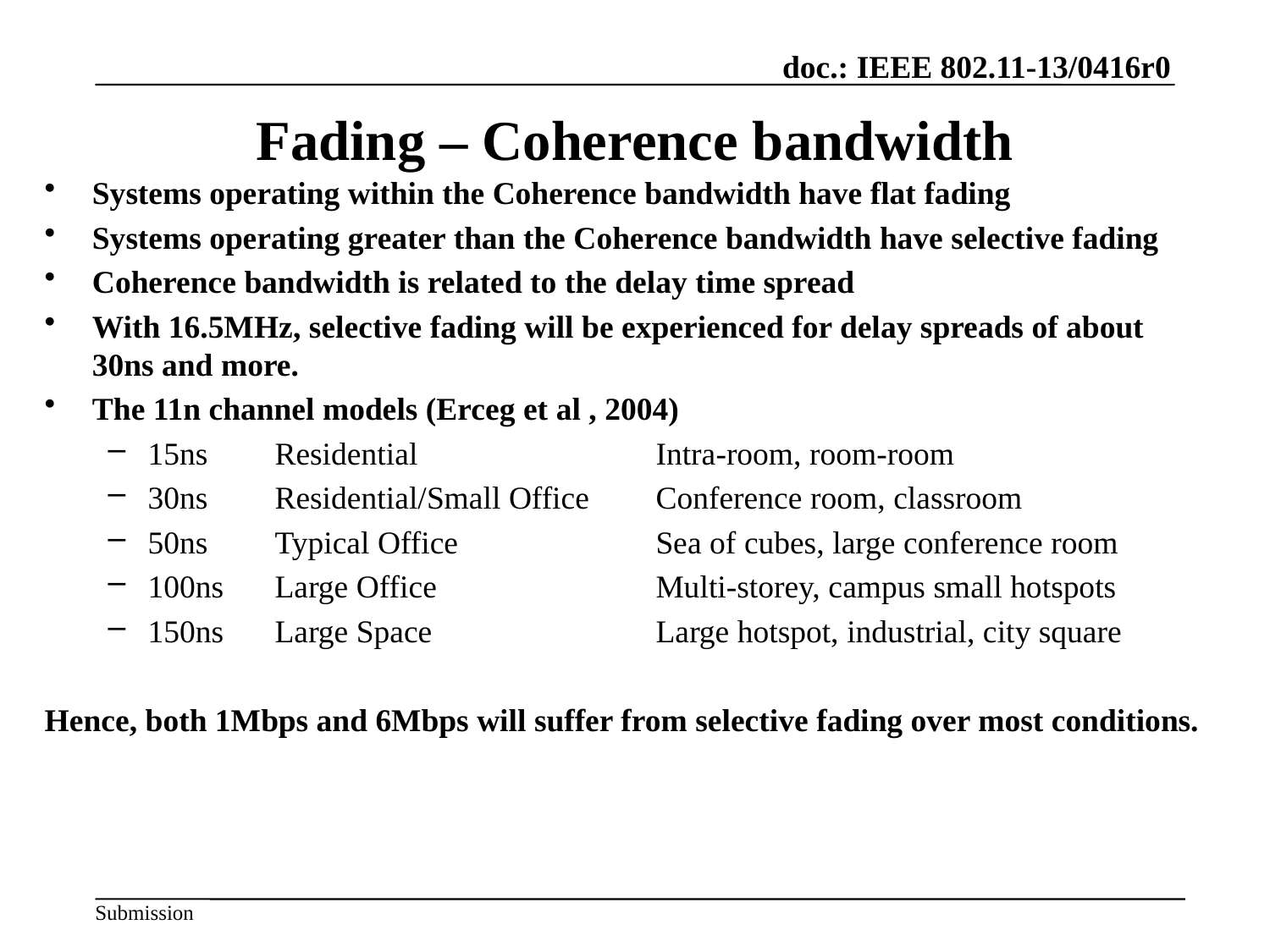

# Fading – Coherence bandwidth
Systems operating within the Coherence bandwidth have flat fading
Systems operating greater than the Coherence bandwidth have selective fading
Coherence bandwidth is related to the delay time spread
With 16.5MHz, selective fading will be experienced for delay spreads of about 30ns and more.
The 11n channel models (Erceg et al , 2004)
15ns	Residential 		Intra-room, room-room
30ns	Residential/Small Office	Conference room, classroom
50ns	Typical Office		Sea of cubes, large conference room
100ns	Large Office		Multi-storey, campus small hotspots
150ns	Large Space 		Large hotspot, industrial, city square

Hence, both 1Mbps and 6Mbps will suffer from selective fading over most conditions.